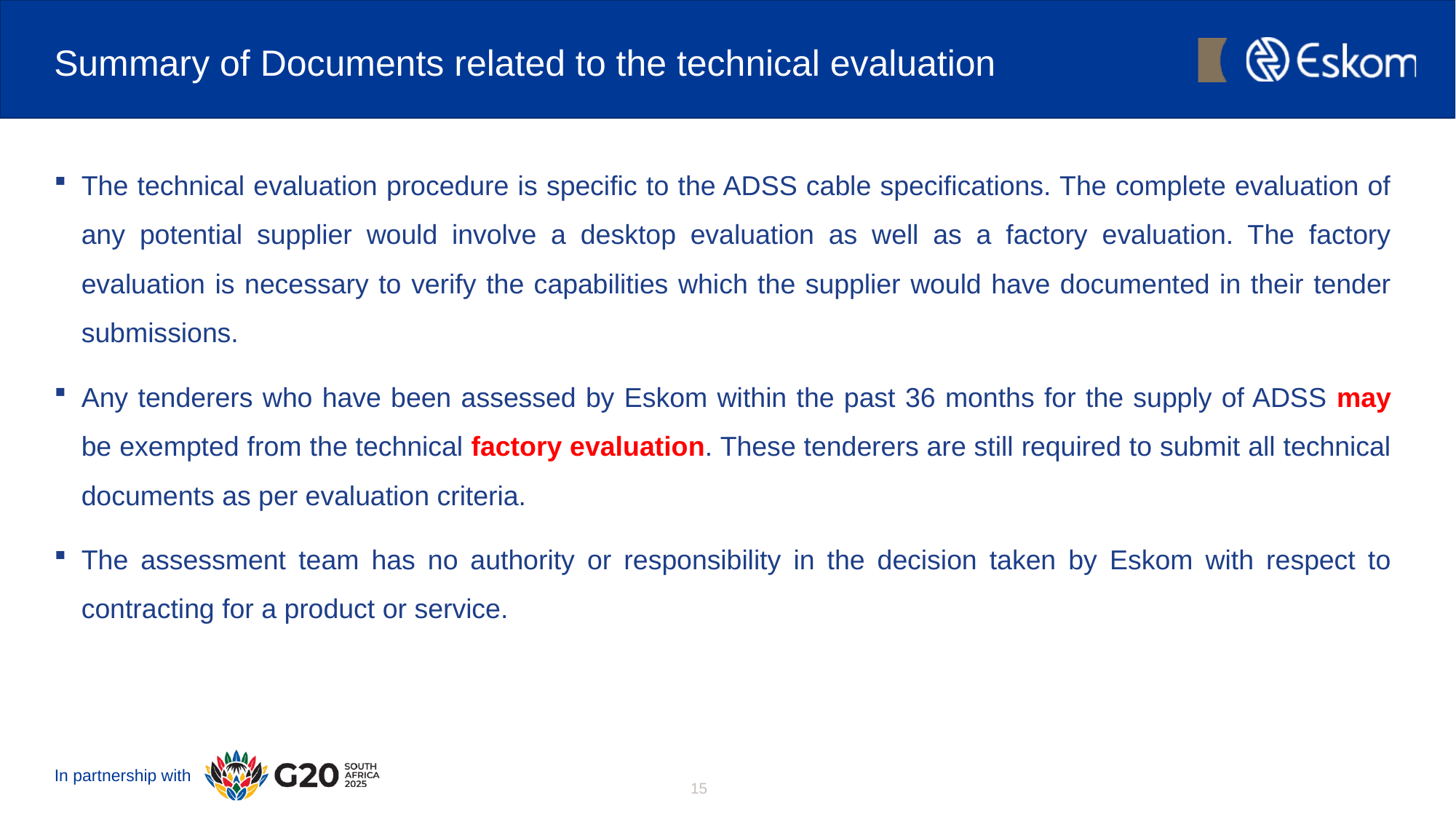

# Summary of Documents related to the technical evaluation
The technical evaluation procedure is specific to the ADSS cable specifications. The complete evaluation of any potential supplier would involve a desktop evaluation as well as a factory evaluation. The factory evaluation is necessary to verify the capabilities which the supplier would have documented in their tender submissions.
Any tenderers who have been assessed by Eskom within the past 36 months for the supply of ADSS may be exempted from the technical factory evaluation. These tenderers are still required to submit all technical documents as per evaluation criteria.
The assessment team has no authority or responsibility in the decision taken by Eskom with respect to contracting for a product or service.

15